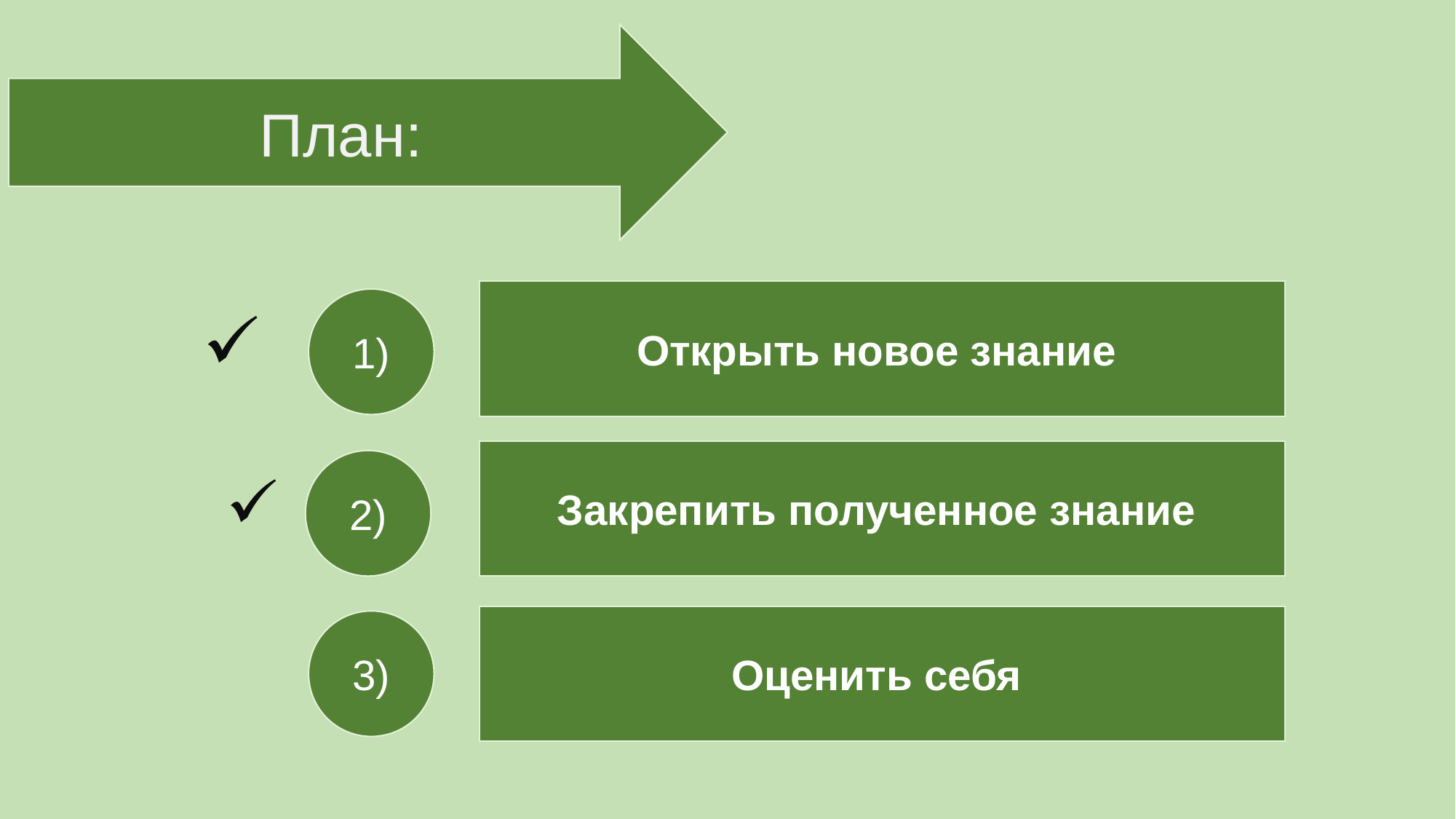

План:
# Тема

Открыть новое знание
1)
   а
Закрепить полученное знание
2)
  а
Оценить себя
3)